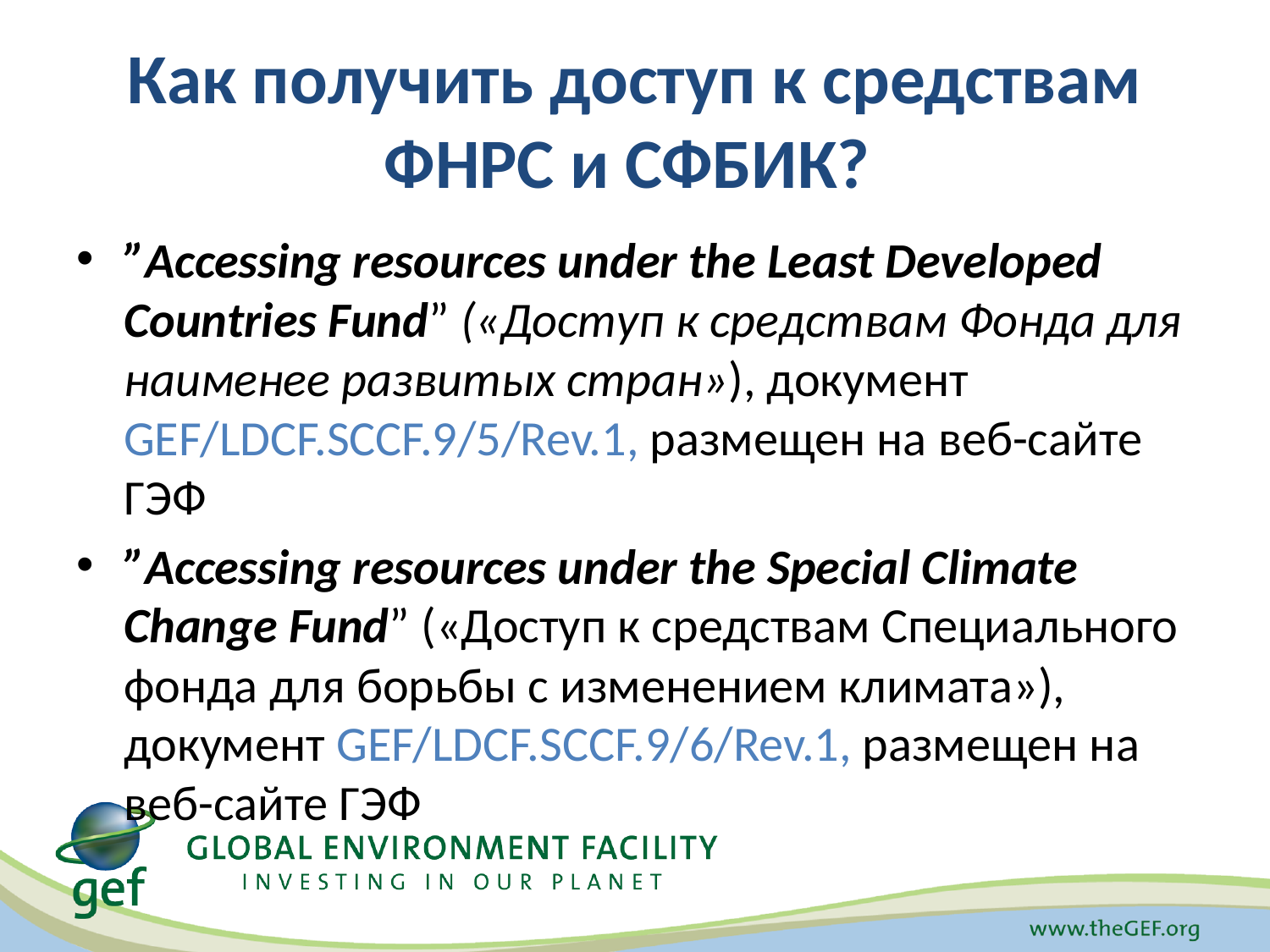

# Как получить доступ к средствам ФНРС и СФБИК?
”Accessing resources under the Least Developed Countries Fund” («Доступ к средствам Фонда для наименее развитых стран»), документ GEF/LDCF.SCCF.9/5/Rev.1, размещен на веб-сайте ГЭФ
”Accessing resources under the Special Climate Change Fund” («Доступ к средствам Специального фонда для борьбы с изменением климата»), документ GEF/LDCF.SCCF.9/6/Rev.1, размещен на веб-сайте ГЭФ